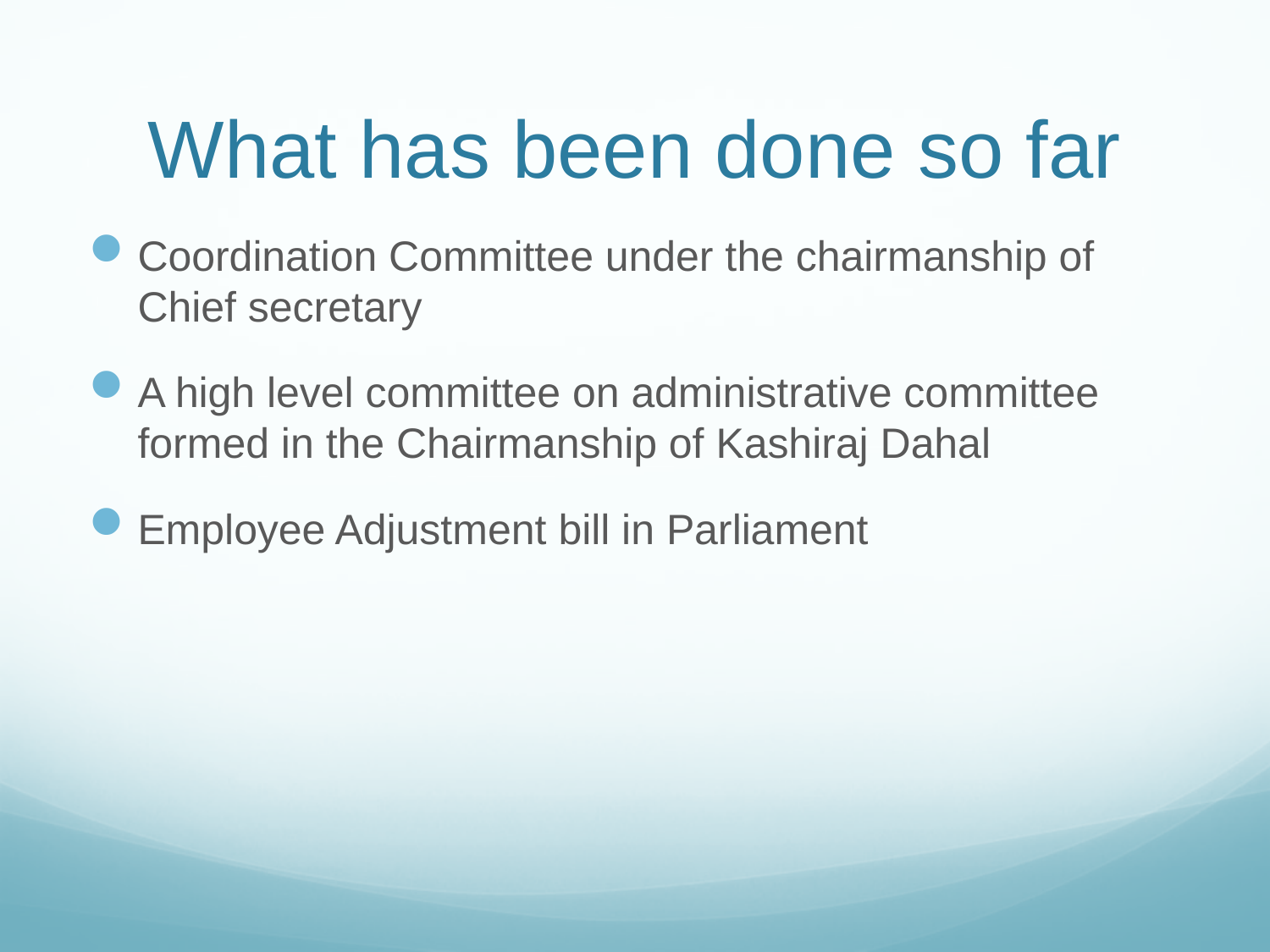

# What has been done so far
Coordination Committee under the chairmanship of Chief secretary
A high level committee on administrative committee formed in the Chairmanship of Kashiraj Dahal
Employee Adjustment bill in Parliament